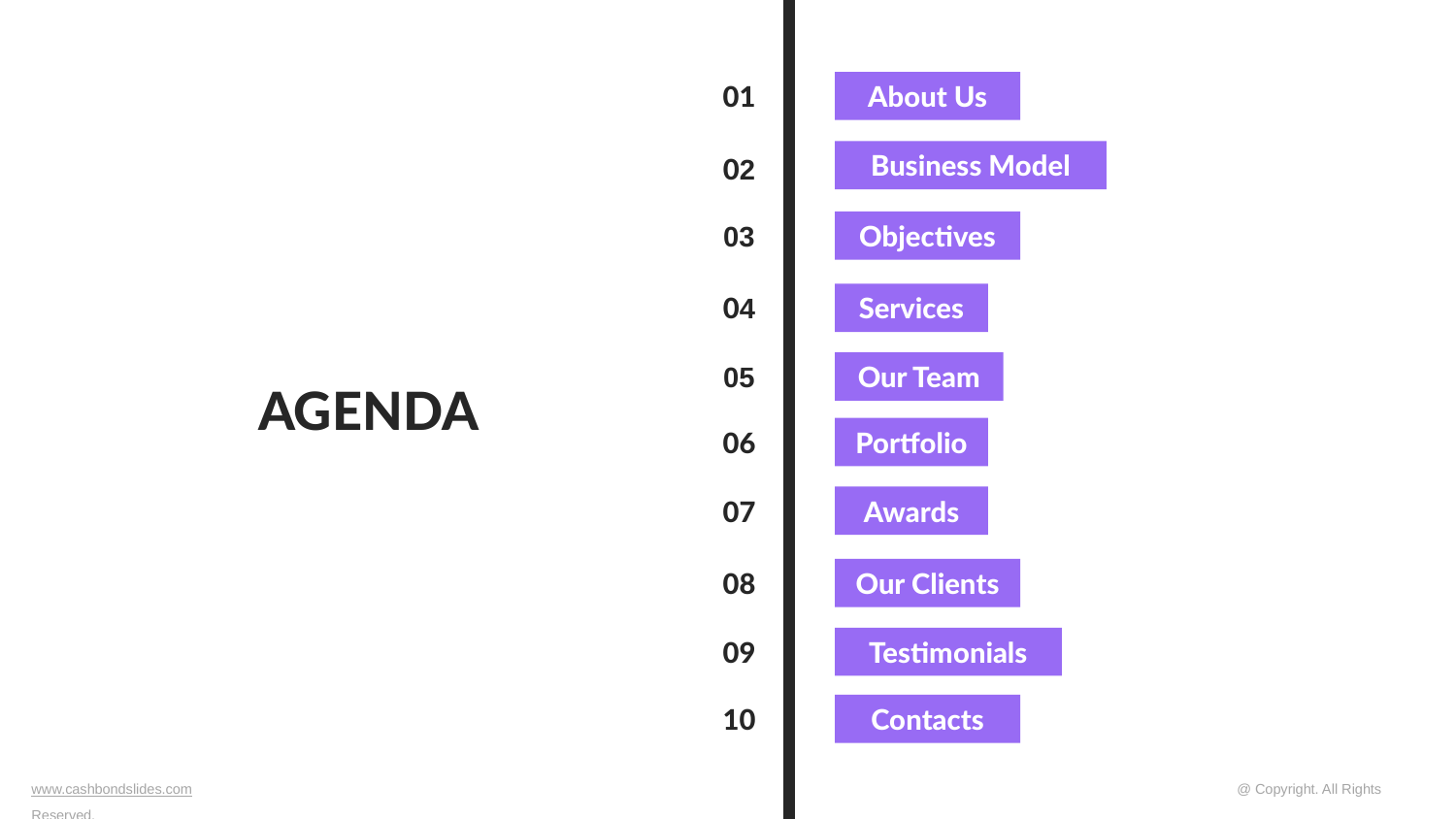

01
About Us

Business Model
02
03
Objectives
04
Services
05
Our Team
AGENDA

06
Portfolio
07
Awards
08
Our Clients
09
Testimonials
10
Contacts
www.cashbondslides.com	                                                                                                			                                                @ Copyright. All Rights Reserved.